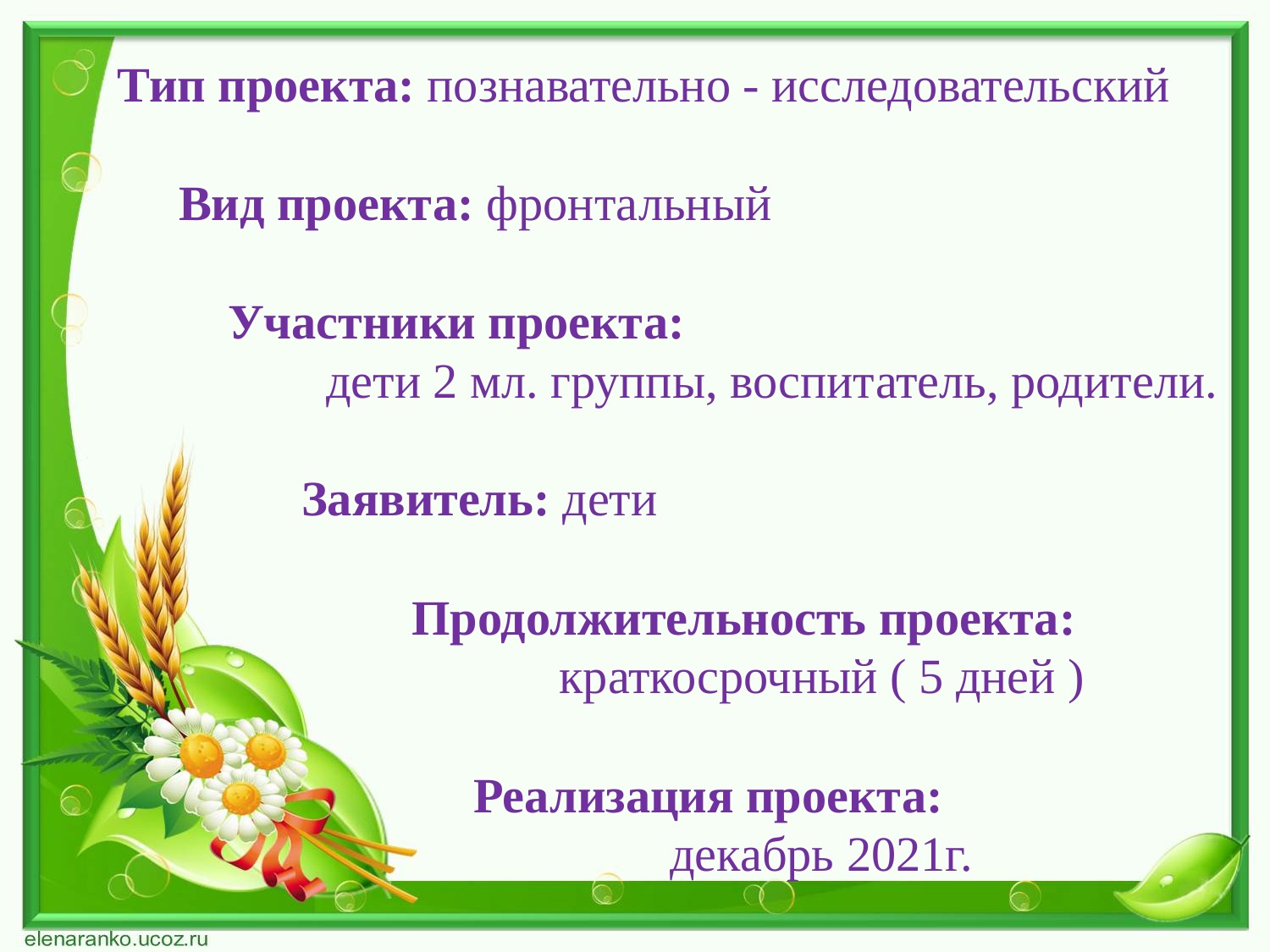

Тип проекта: познавательно - исследовательский

     Вид проекта: фронтальный

         Участники проекта:
                 дети 2 мл. группы, воспитатель, родители.

               Заявитель: дети

                        Продолжительность проекта:
                                    краткосрочный ( 5 дней )

                             Реализация проекта:
                                             декабрь 2021г.